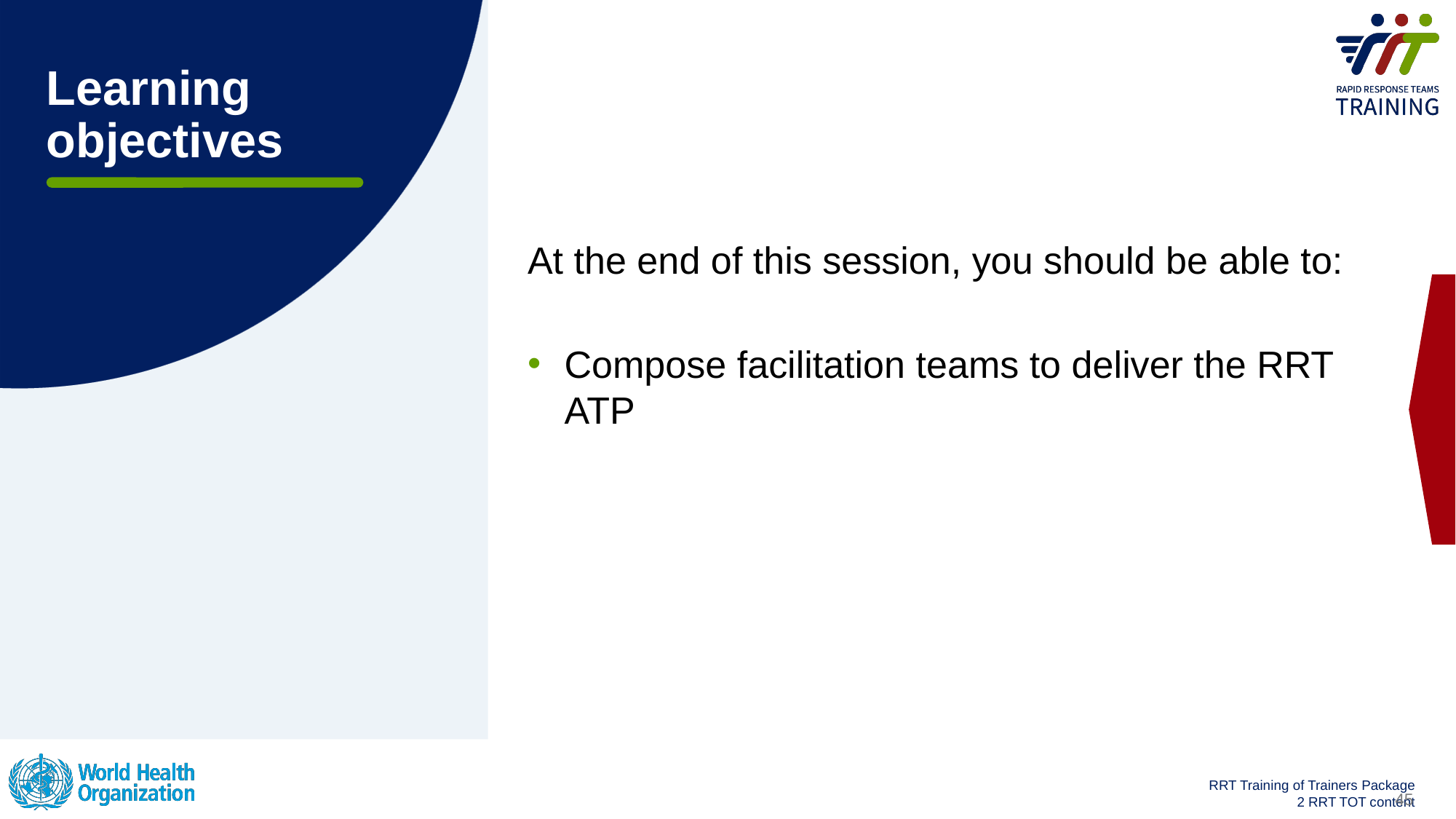

# Learning objectives
At the end of this session, you should be able to:

Compose facilitation teams to deliver the RRT ATP